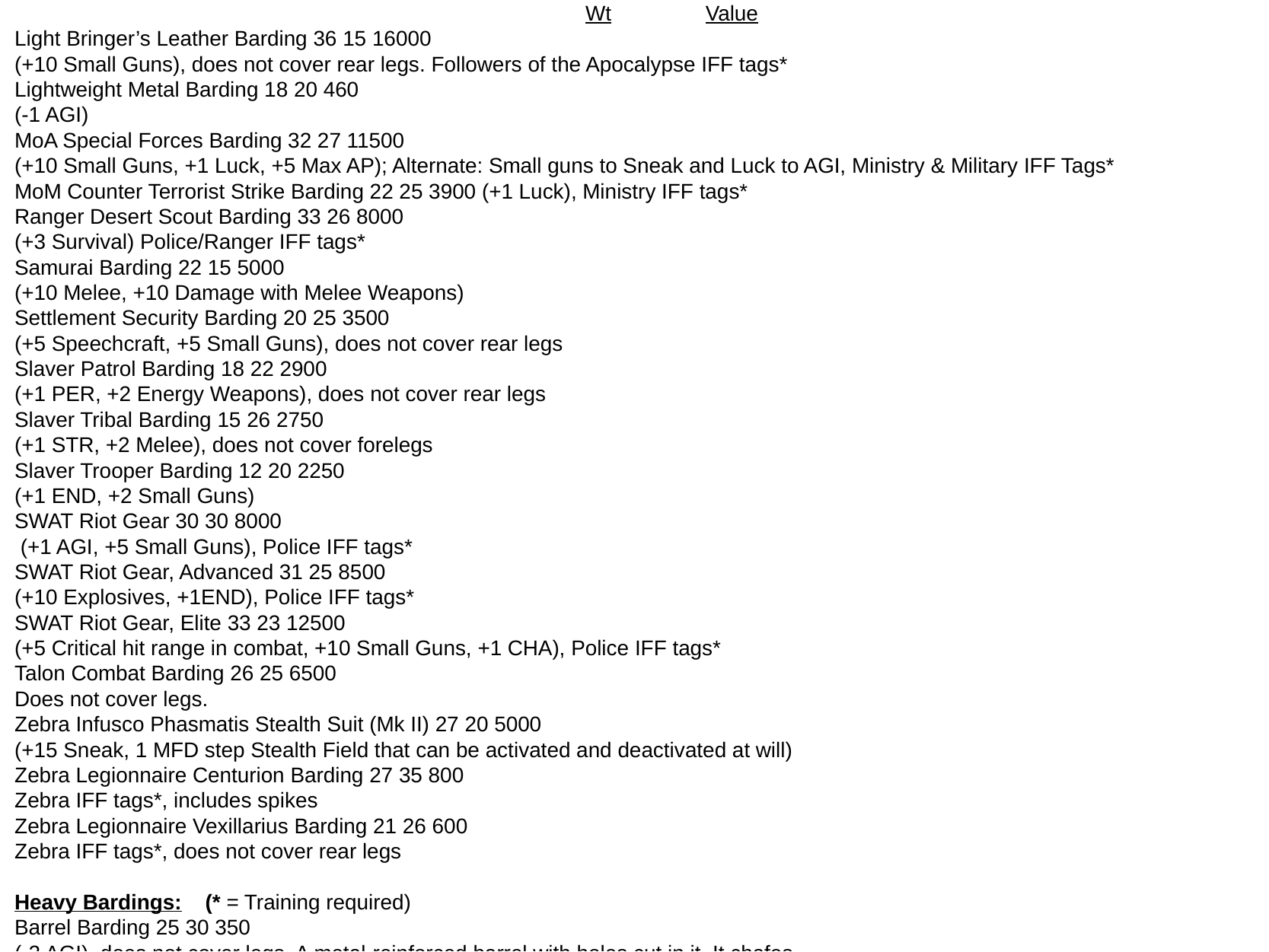

Wt  	 Value
Light Bringer’s Leather Barding 36 15 16000
(+10 Small Guns), does not cover rear legs. Followers of the Apocalypse IFF tags*
Lightweight Metal Barding 18 20 460
(-1 AGI)
MoA Special Forces Barding 32 27 11500
(+10 Small Guns, +1 Luck, +5 Max AP); Alternate: Small guns to Sneak and Luck to AGI, Ministry & Military IFF Tags*
MoM Counter Terrorist Strike Barding 22 25 3900 (+1 Luck), Ministry IFF tags*
Ranger Desert Scout Barding 33 26 8000
(+3 Survival) Police/Ranger IFF tags*
Samurai Barding 22 15 5000
(+10 Melee, +10 Damage with Melee Weapons)
Settlement Security Barding 20 25 3500
(+5 Speechcraft, +5 Small Guns), does not cover rear legs
Slaver Patrol Barding 18 22 2900
(+1 PER, +2 Energy Weapons), does not cover rear legs
Slaver Tribal Barding 15 26 2750
(+1 STR, +2 Melee), does not cover forelegs
Slaver Trooper Barding 12 20 2250
(+1 END, +2 Small Guns)
SWAT Riot Gear 30 30 8000
 (+1 AGI, +5 Small Guns), Police IFF tags*
SWAT Riot Gear, Advanced 31 25 8500
(+10 Explosives, +1END), Police IFF tags*
SWAT Riot Gear, Elite 33 23 12500
(+5 Critical hit range in combat, +10 Small Guns, +1 CHA), Police IFF tags*
Talon Combat Barding 26 25 6500
Does not cover legs.
Zebra Infusco Phasmatis Stealth Suit (Mk II) 27 20 5000
(+15 Sneak, 1 MFD step Stealth Field that can be activated and deactivated at will)
Zebra Legionnaire Centurion Barding 27 35 800
Zebra IFF tags*, includes spikes
Zebra Legionnaire Vexillarius Barding 21 26 600
Zebra IFF tags*, does not cover rear legs

Heavy Bardings:    (* = Training required)
Barrel Barding 25 30 350
(-2 AGI), does not cover legs. A metal-reinforced barrel with holes cut in it. It chafes.